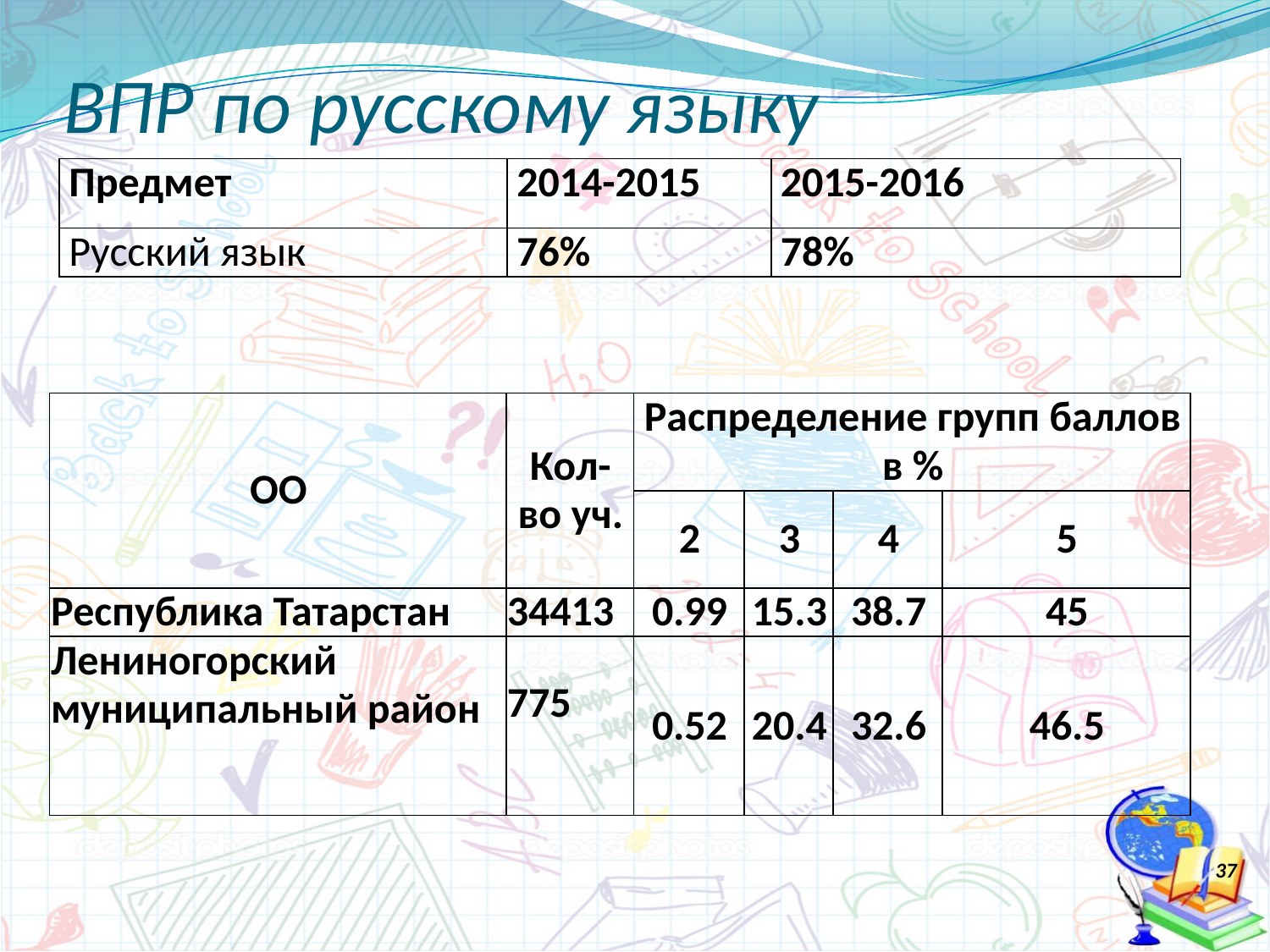

# ВПР по русскому языку
| Предмет | 2014-2015 | 2015-2016 |
| --- | --- | --- |
| Русский язык | 76% | 78% |
| ОО | Кол-во уч. | Распределение групп баллов в % |  |  |  |
| --- | --- | --- | --- | --- | --- |
|  |  | 2 | 3 | 4 | 5 |
| Республика Татарстан | 34413 | 0.99 | 15.3 | 38.7 | 45 |
| Лениногорский муниципальный район | 775 | 0.52 | 20.4 | 32.6 | 46.5 |
|  |  |  |  |  |  |
37